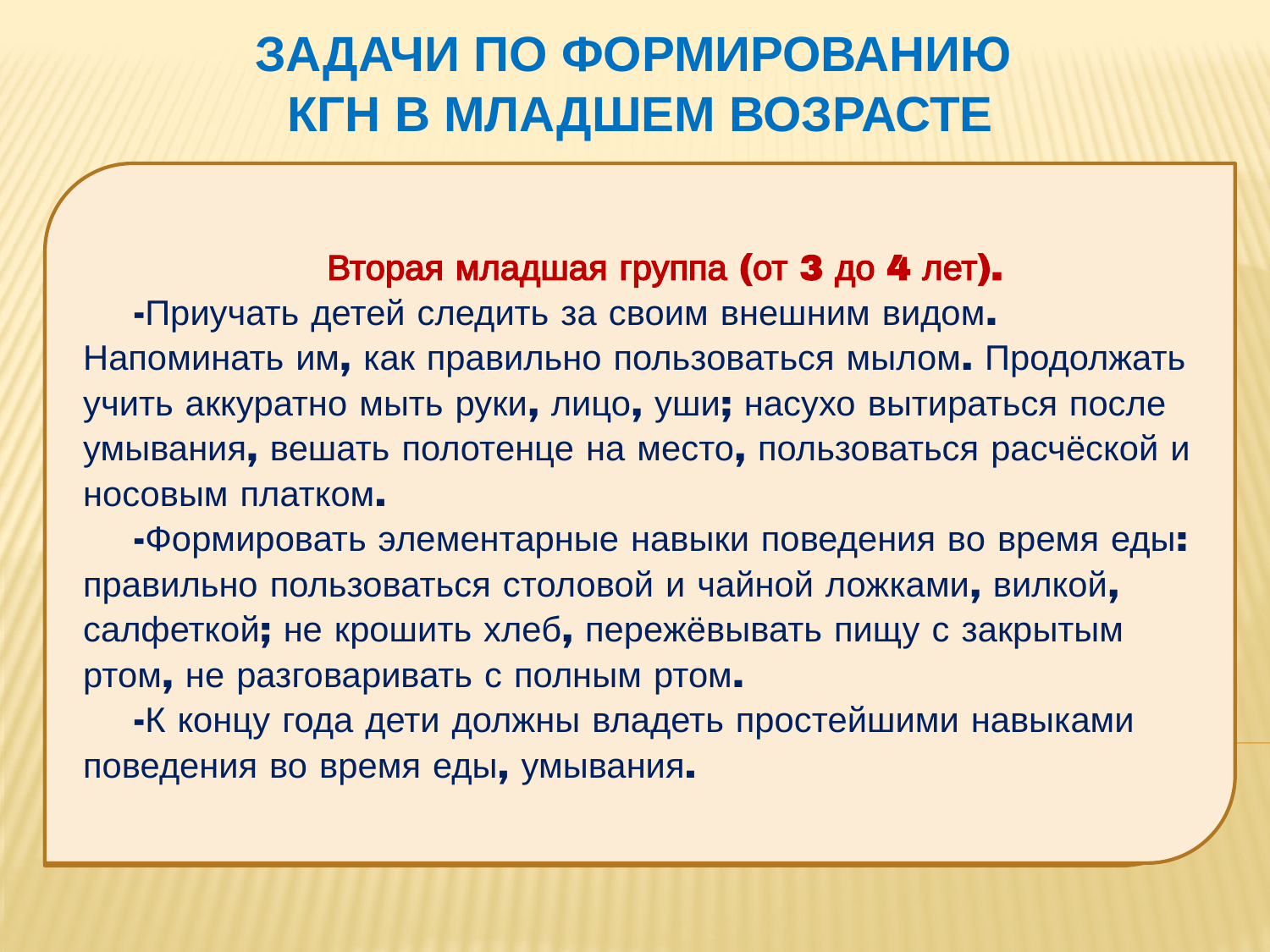

ЗАДАЧИ ПО ФОРМИРОВАНИЮ
КГН В МЛАДШЕМ ВОЗРАСТЕ
Вторая младшая группа (от 3 до 4 лет).
-Приучать детей следить за своим внешним видом. Напоминать им, как правильно пользоваться мылом. Продолжать учить аккуратно мыть руки, лицо, уши; насухо вытираться после умывания, вешать полотенце на место, пользоваться расчёской и носовым платком.
-Формировать элементарные навыки поведения во время еды: правильно пользоваться столовой и чайной ложками, вилкой, салфеткой; не крошить хлеб, пережёвывать пищу с закрытым ртом, не разговаривать с полным ртом.
-К концу года дети должны владеть простейшими навыками поведения во время еды, умывания.
Первая младшая группа (от 2 до 3 лет).
-Продолжать учить детей под контролем взрослого, а затем самостоятельно мыть руки после загрязнения и перед едой, насухо вытирать лицо и руки личным полотенцем.
-Учить с помощью взрослого приводить себя в порядок. Формировать навык пользования индивидуальными предметами (носовым платком, салфеткой, полотенцем, расчёской, горшком).
-В процессе еды побуждать детей к самостоятельности, учить держать ложку в правой руке.
-В процессе одевания и раздевания напоминать детям их порядок. При небольшой помощи взрослого учить снимать одежду, обувь (расстёгивать пуговицы спереди, застёжки на липучках); в определённом порядке аккуратно складывать снятую одежду; правильно надевать одежду и обувь.